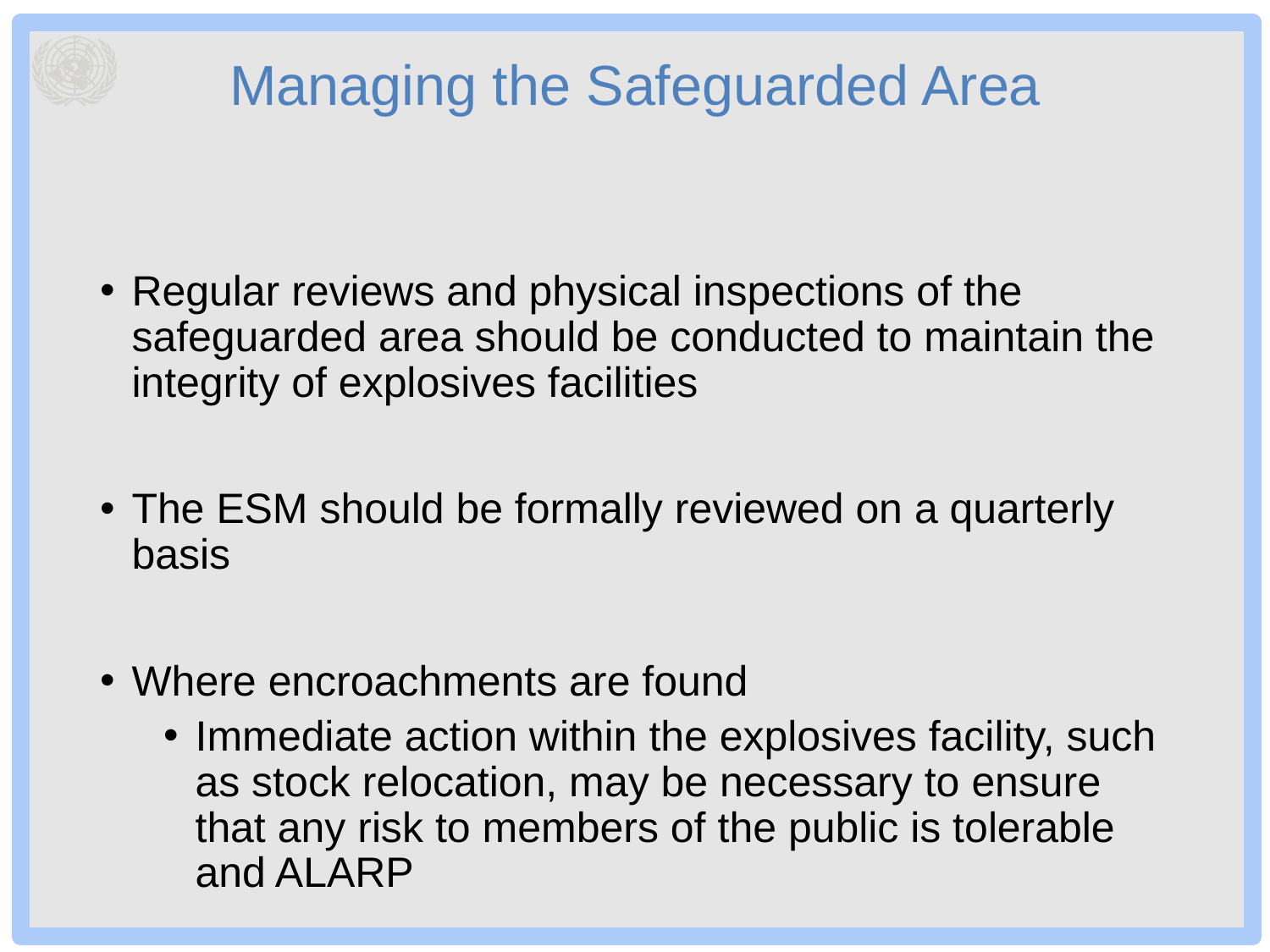

# Managing the Safeguarded Area
Regular reviews and physical inspections of the safeguarded area should be conducted to maintain the integrity of explosives facilities

The ESM should be formally reviewed on a quarterly basis

Where encroachments are found
Immediate action within the explosives facility, such as stock relocation, may be necessary to ensure that any risk to members of the public is tolerable and ALARP